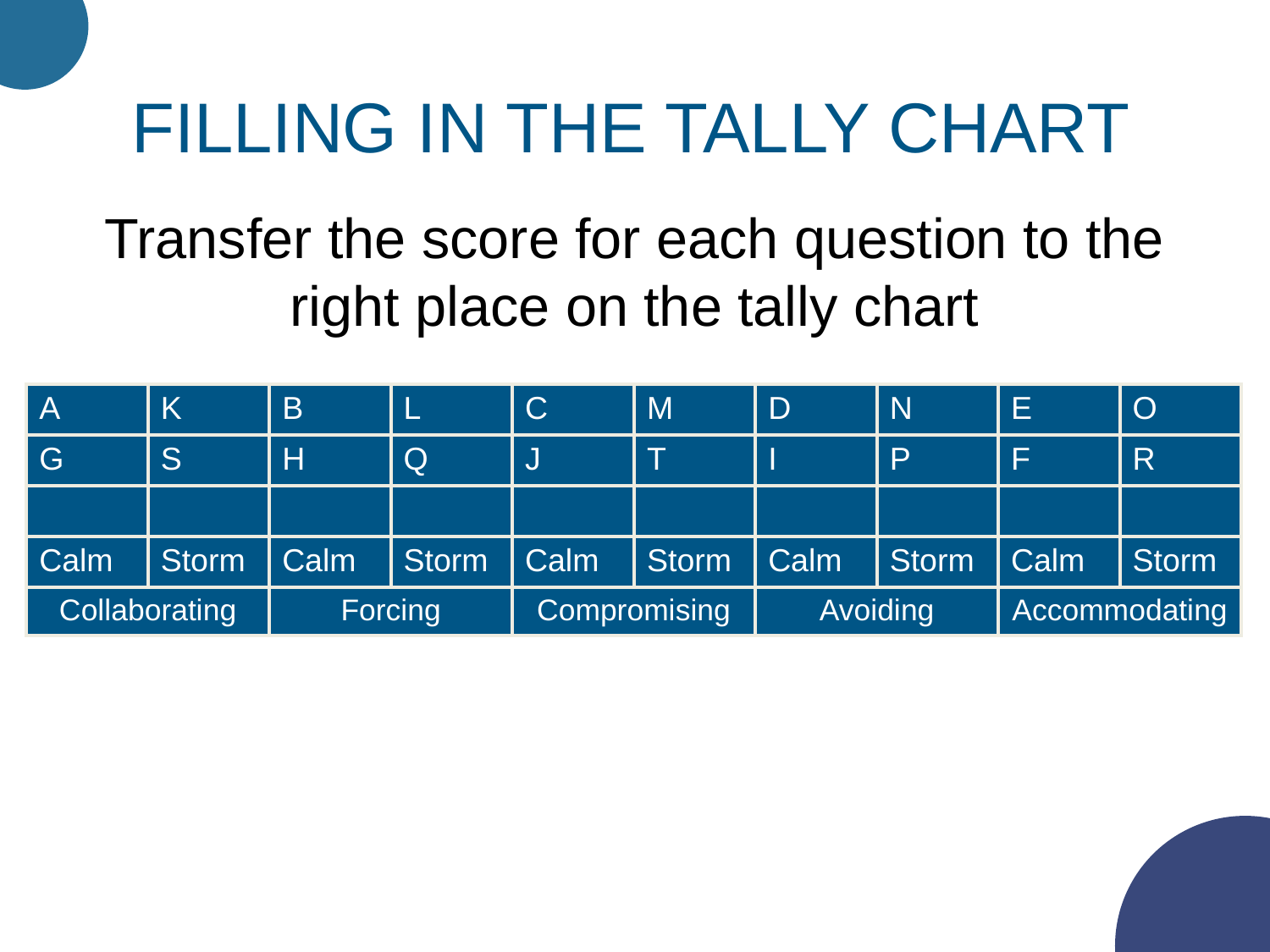

Filling in the tally chart
Transfer the score for each question to the right place on the tally chart
| A | K | B | L | C | M | D | N | E | O |
| --- | --- | --- | --- | --- | --- | --- | --- | --- | --- |
| G | S | H | Q | J | T | I | P | F | R |
|  |  |  |  |  |  |  |  |  |  |
| Calm | Storm | Calm | Storm | Calm | Storm | Calm | Storm | Calm | Storm |
| Collaborating |  | Forcing |  | Compromising |  | Avoiding |  | Accommodating |  |